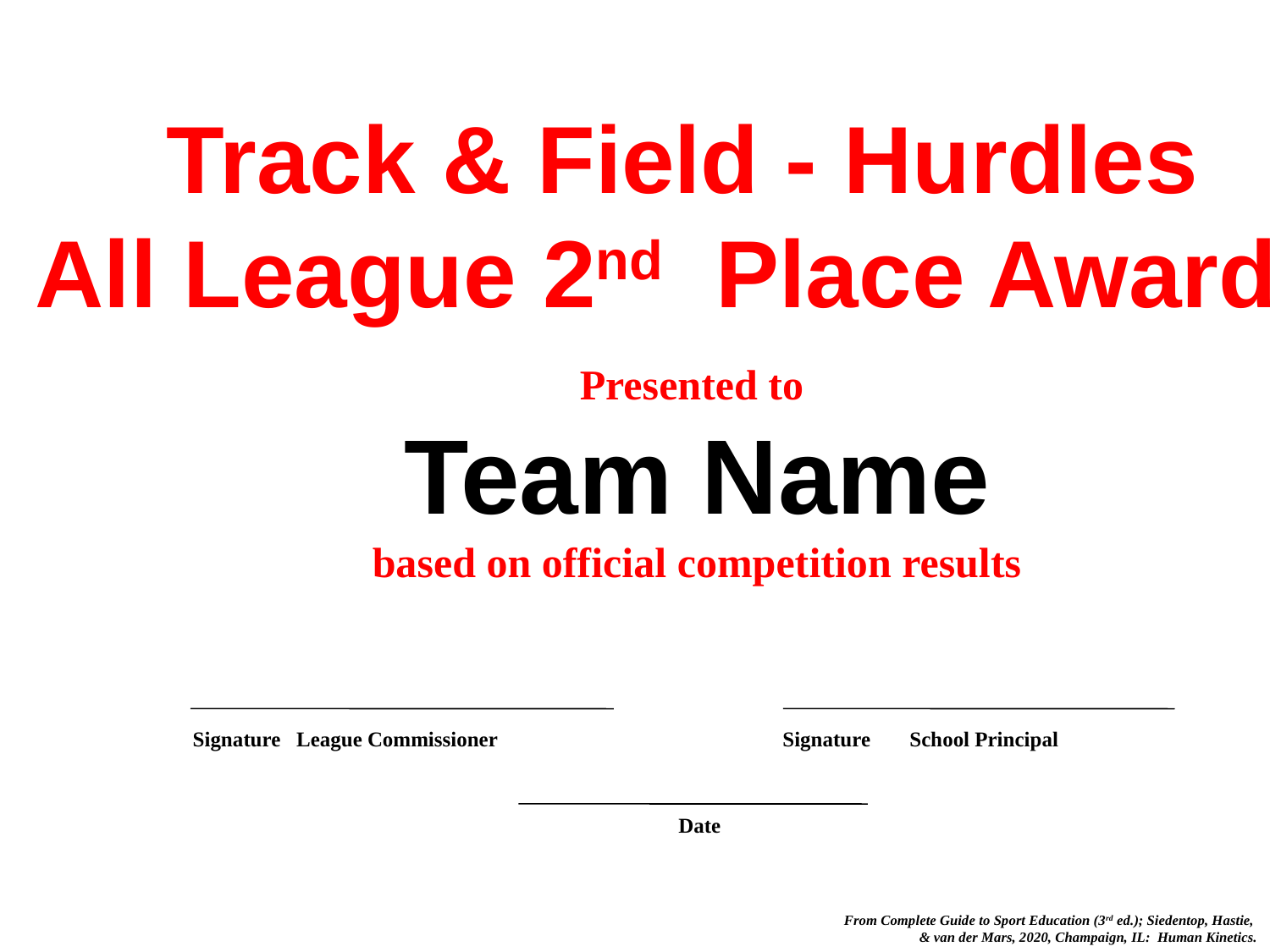

Track & Field - Hurdles
All League 2nd  Place Award
Presented to
Team Name
based on official competition results

Signature   League Commissioner
Signature	School Principal

Date